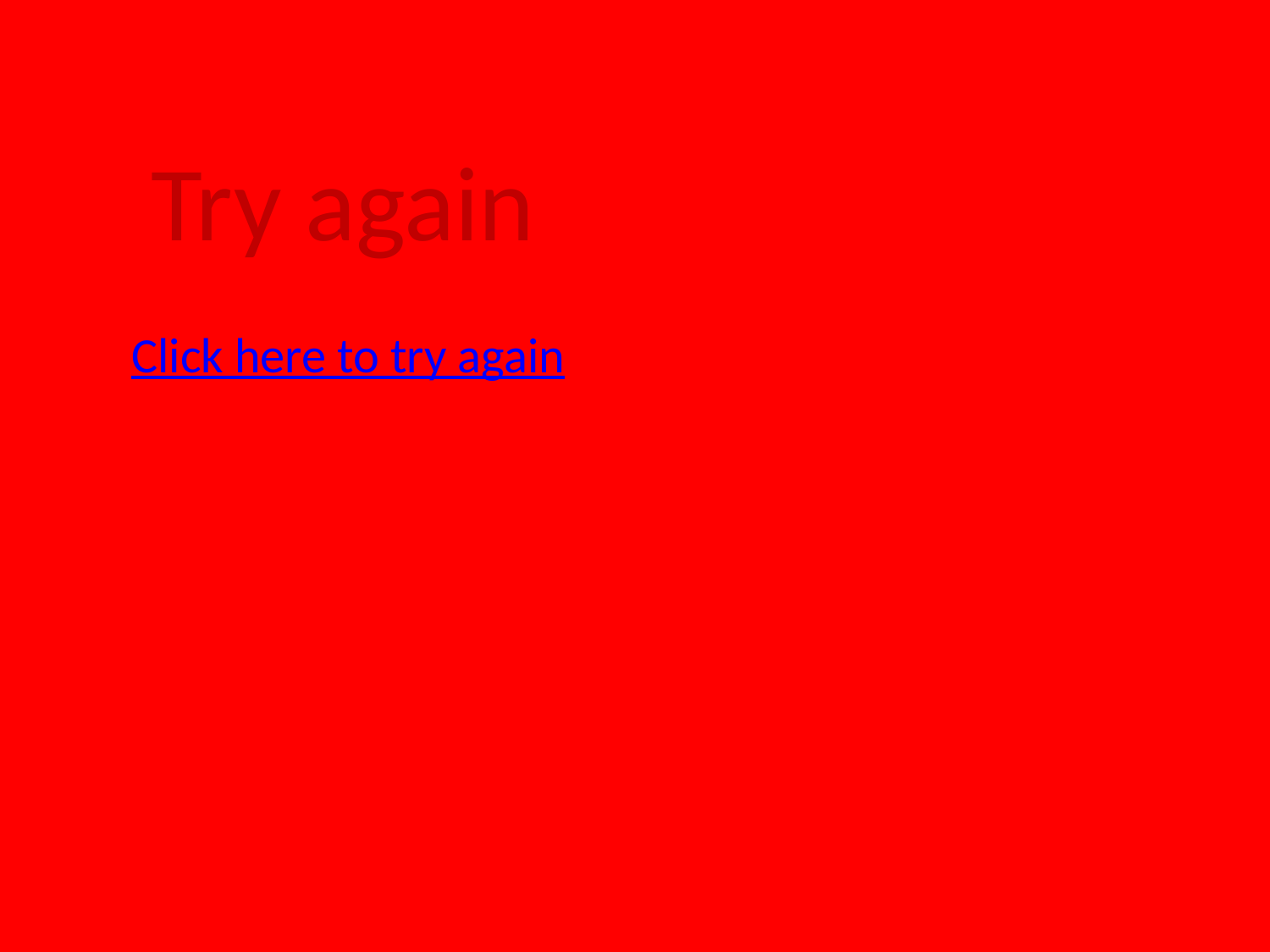

Try again
Click here to try again